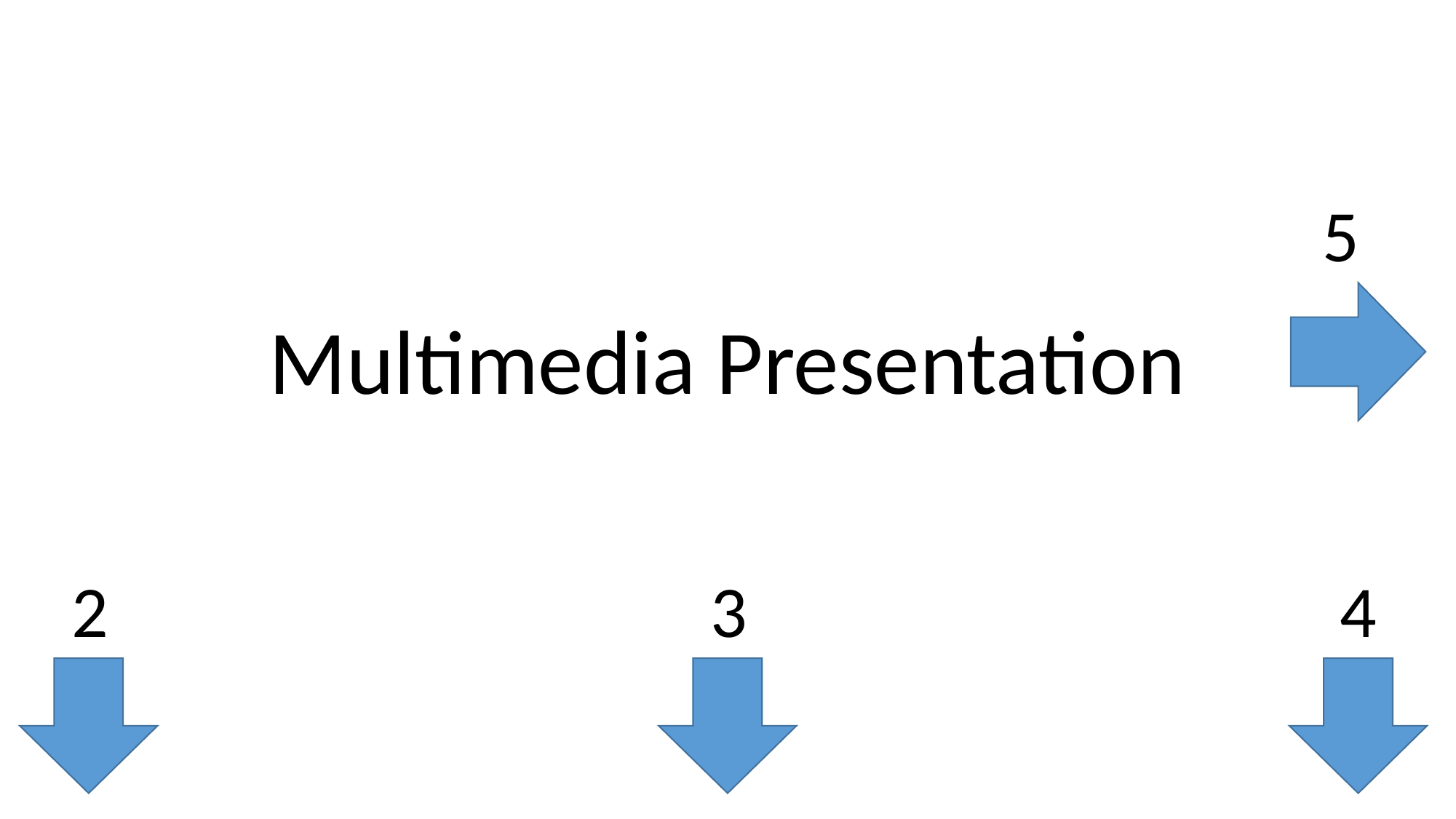

# Multimedia Presentation
5

3
4
2